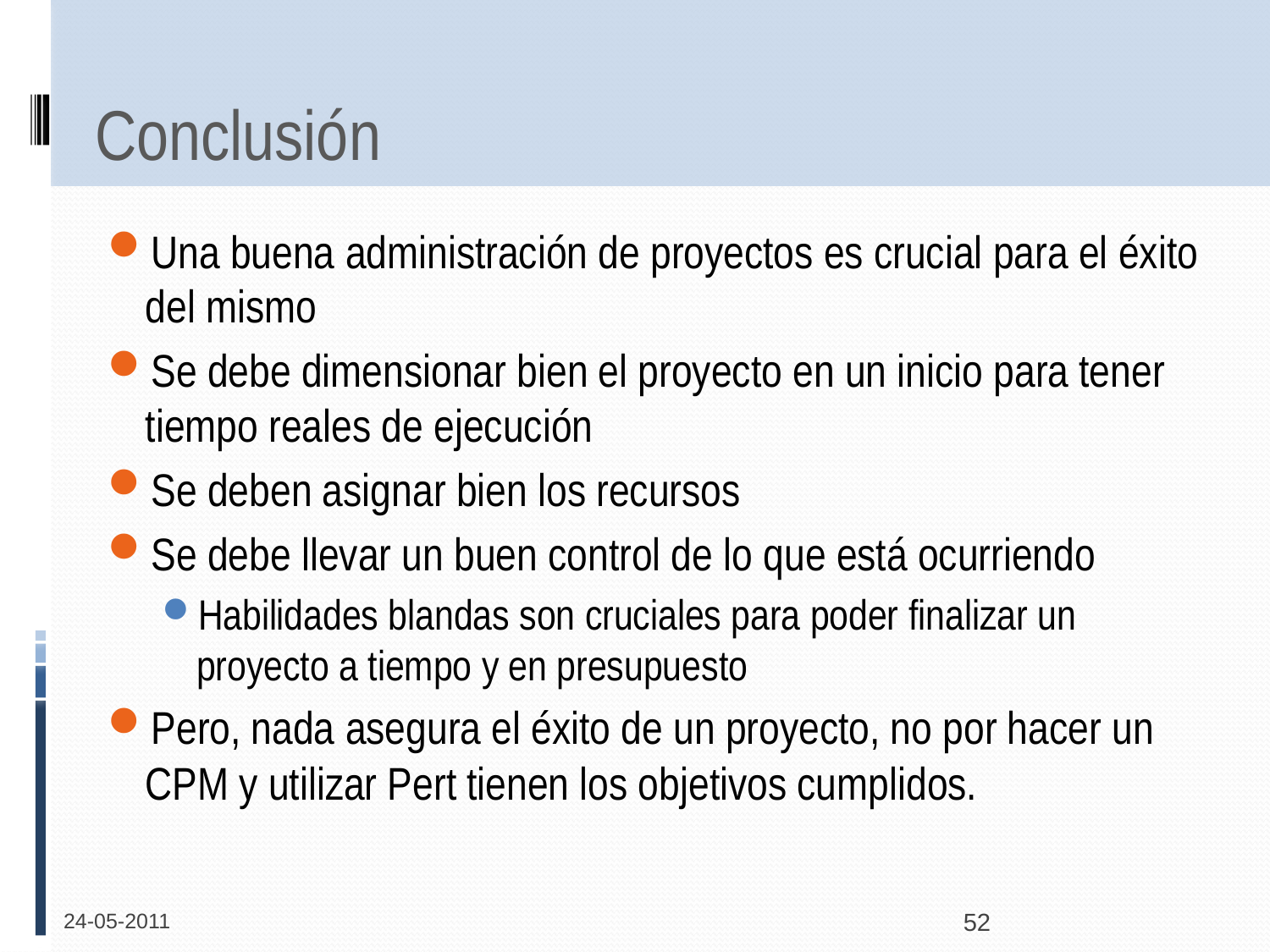

# Conclusión
Una buena administración de proyectos es crucial para el éxito del mismo
Se debe dimensionar bien el proyecto en un inicio para tener tiempo reales de ejecución
Se deben asignar bien los recursos
Se debe llevar un buen control de lo que está ocurriendo
Habilidades blandas son cruciales para poder finalizar un proyecto a tiempo y en presupuesto
Pero, nada asegura el éxito de un proyecto, no por hacer un CPM y utilizar Pert tienen los objetivos cumplidos.

24-05-2011
52